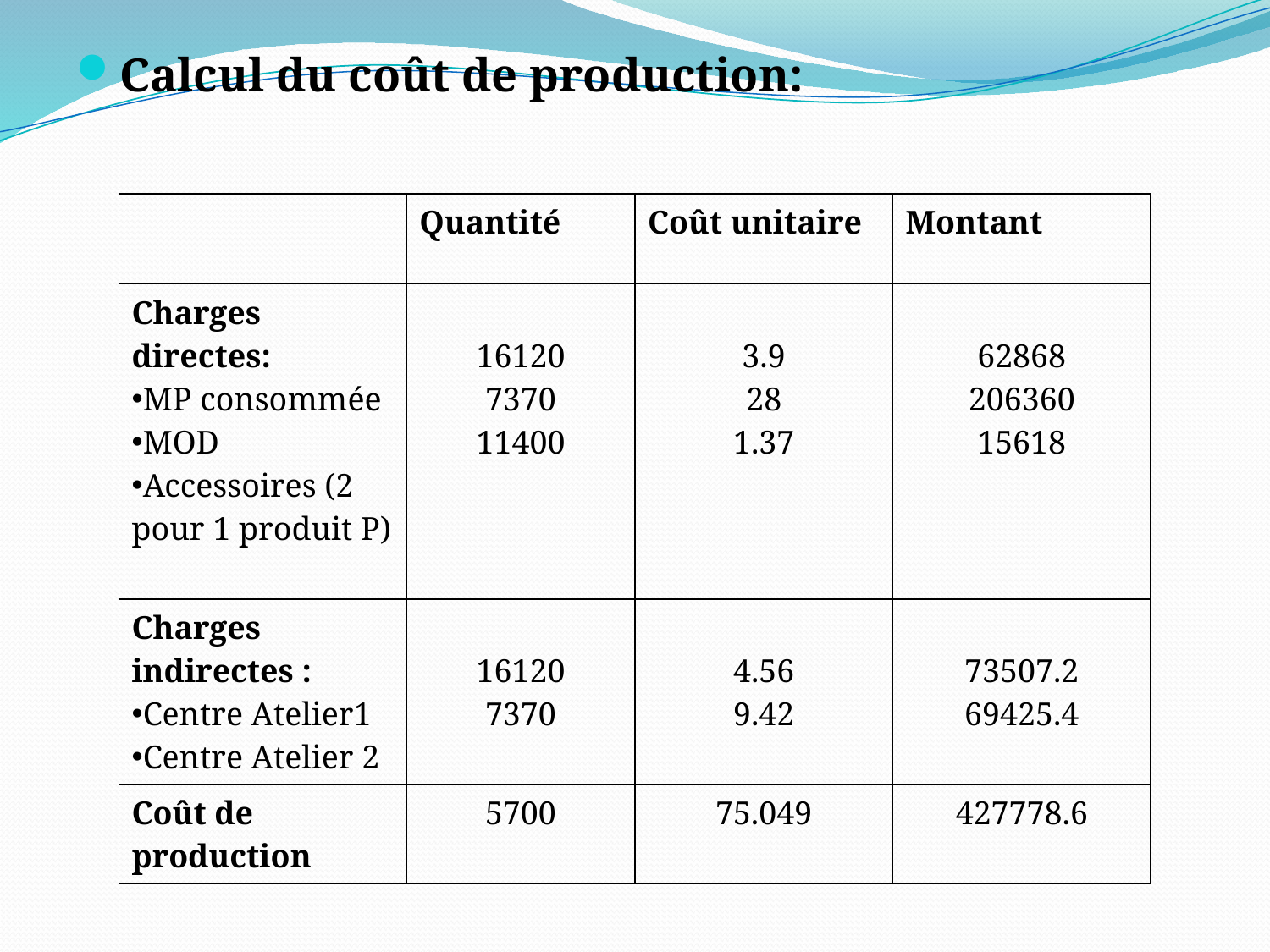

Calcul du coût de production:

|  | Quantité | Coût unitaire | Montant |
| --- | --- | --- | --- |
| Charges directes: MP consommée MOD Accessoires (2 pour 1 produit P) | 16120 7370 11400 | 3.9 28 1.37 | 62868 206360 15618 |
| Charges indirectes : Centre Atelier1 Centre Atelier 2 | 16120 7370 | 4.56 9.42 | 73507.2 69425.4 |
| Coût de production | 5700 | 75.049 | 427778.6 |